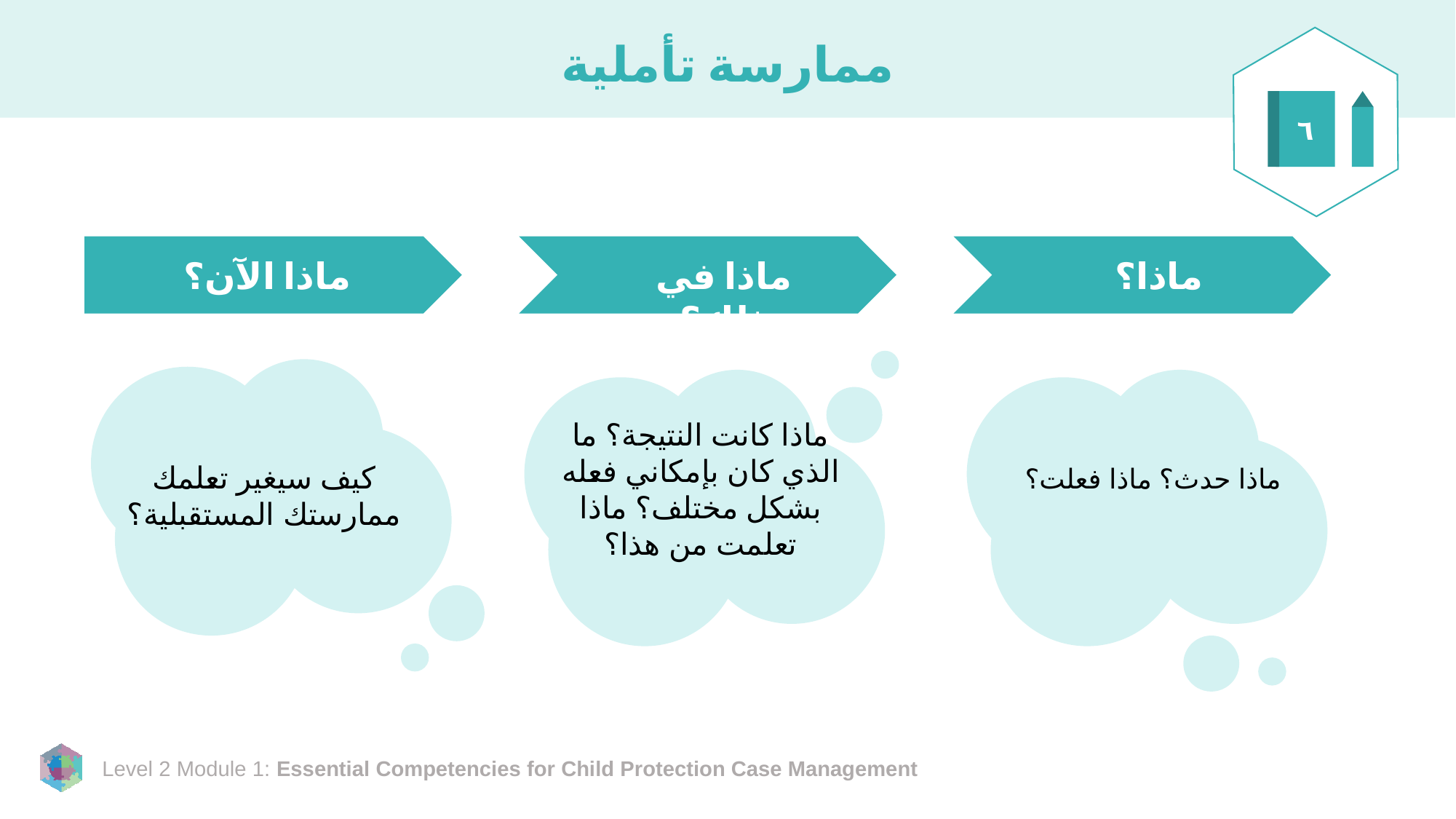

# ممارسة تأملية

٦

ماذا الآن؟
ماذا في ذلك؟
ماذا؟

ماذا كانت النتيجة؟ ما الذي كان بإمكاني فعله بشكل مختلف؟ ماذا تعلمت من هذا؟
كيف سيغير تعلمك ممارستك المستقبلية؟
ماذا حدث؟ ماذا فعلت؟